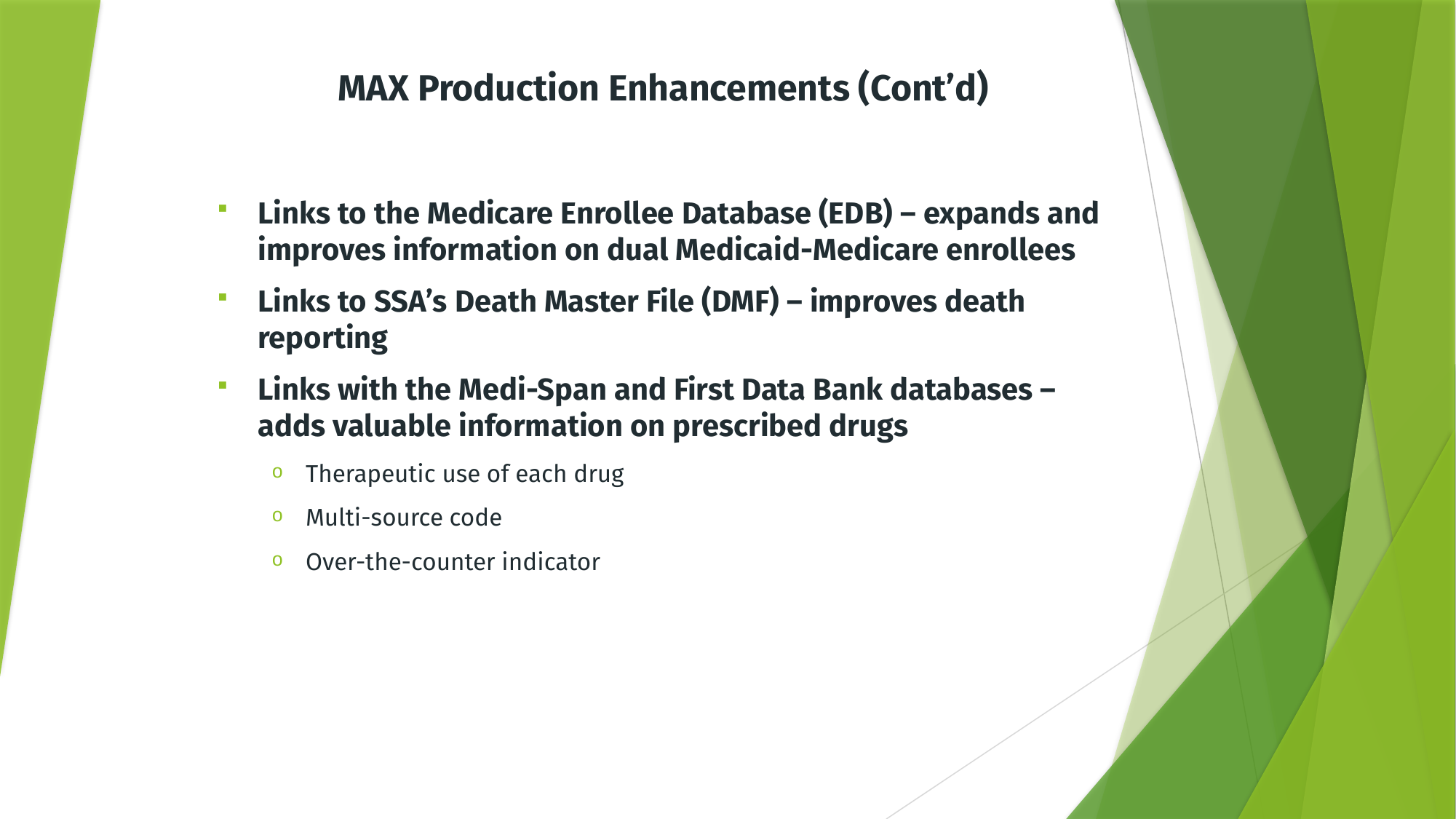

# MAX Production Enhancements (Cont’d)
Links to the Medicare Enrollee Database (EDB) – expands and improves information on dual Medicaid-Medicare enrollees
Links to SSA’s Death Master File (DMF) – improves death reporting
Links with the Medi-Span and First Data Bank databases – adds valuable information on prescribed drugs
Therapeutic use of each drug
Multi-source code
Over-the-counter indicator